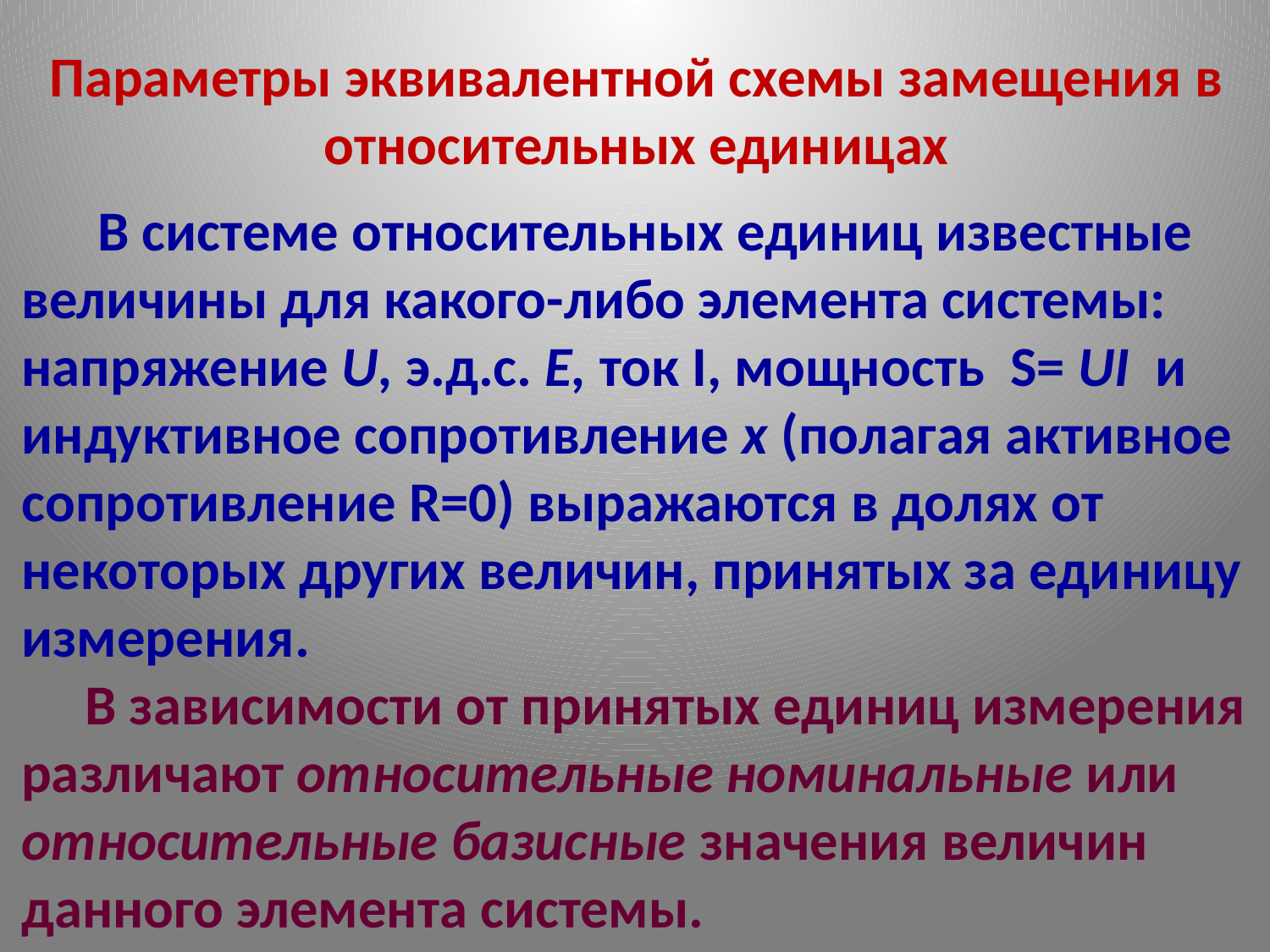

Параметры эквивалентной схемы замещения в относительных единицах
      В системе относительных единиц известные величины для какого-либо элемента системы: напряжение U, э.д.с. Е, ток I, мощность  S= UI  и индуктивное сопротивление х (полагая активное сопротивление R=0) выражаются в долях от некоторых других величин, принятых за единицу измерения.
     В зависимости от принятых единиц измерения различают относительные номинальные или относительные базисные значения величин данного элемента системы.